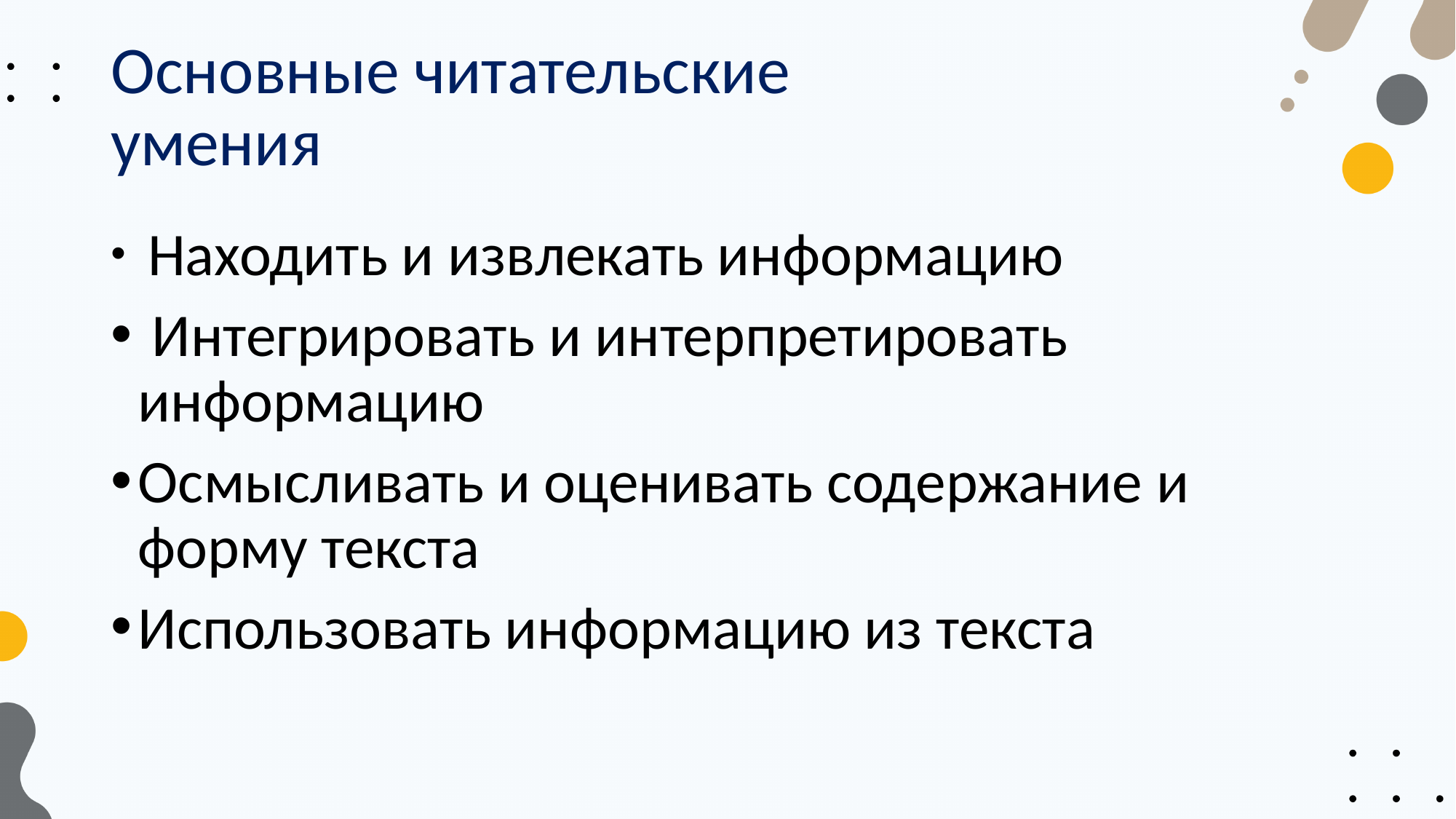

# Основные читательские умения
 Находить и извлекать информацию
 Интегрировать и интерпретировать информацию
Осмысливать и оценивать содержание и форму текста
Использовать информацию из текста